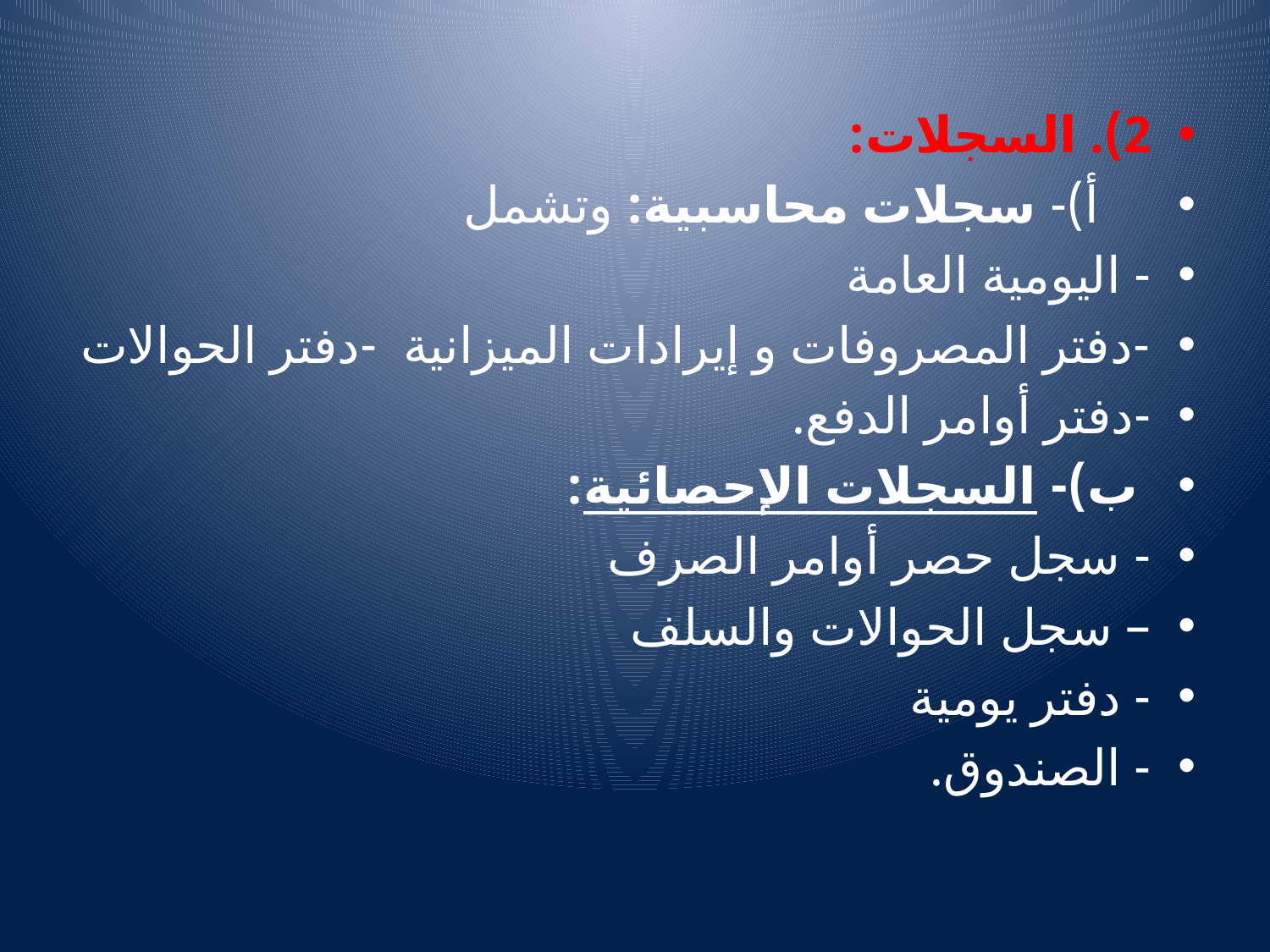

#
2). السجلات:
    أ)- سجلات محاسبية: وتشمل
- اليومية العامة
-دفتر المصروفات و إيرادات الميزانية  -دفتر الحوالات
-دفتر أوامر الدفع.
 ب)- السجلات الإحصائية:
- سجل حصر أوامر الصرف
– سجل الحوالات والسلف
- دفتر يومية
- الصندوق.